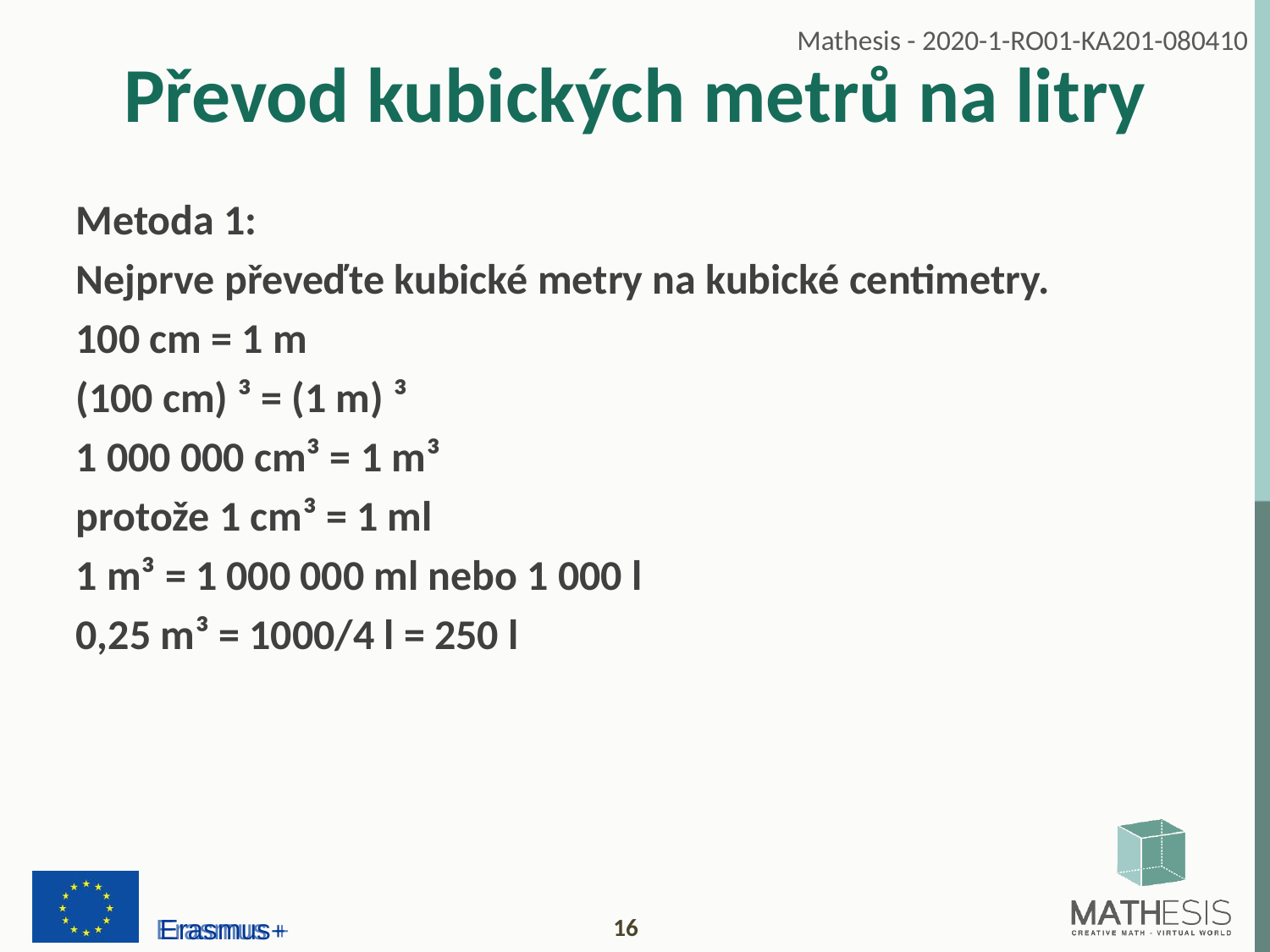

# Převod kubických metrů na litry
Metoda 1:
Nejprve převeďte kubické metry na kubické centimetry.
100 cm = 1 m
(100 cm) ³ = (1 m) ³
1 000 000 cm³ = 1 m³
protože 1 cm³ = 1 ml
1 m³ = 1 000 000 ml nebo 1 000 l
0,25 m³ = 1000/4 l = 250 l